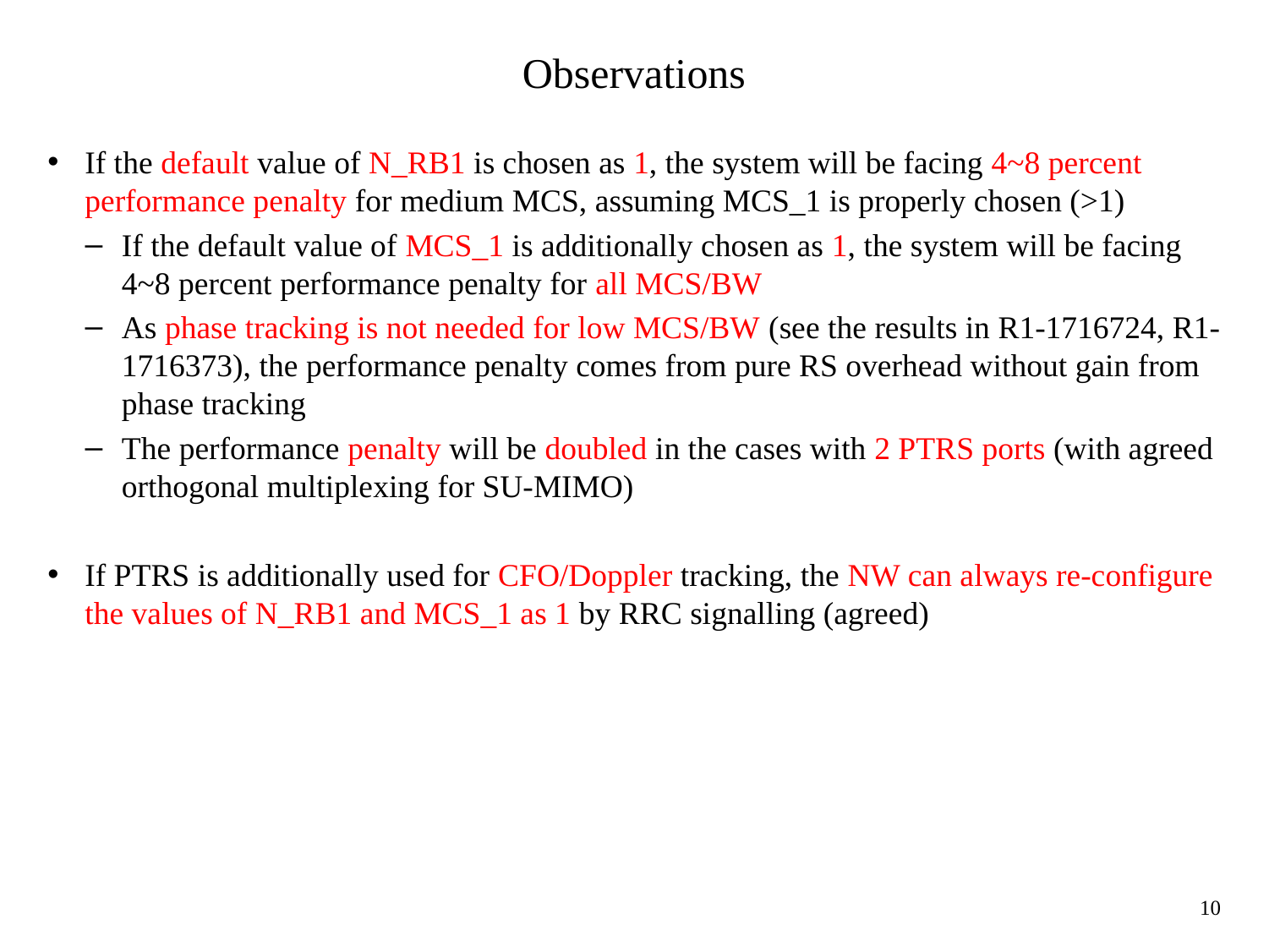

# Observations
If the default value of N_RB1 is chosen as 1, the system will be facing 4~8 percent performance penalty for medium MCS, assuming MCS_1 is properly chosen (>1)
If the default value of MCS_1 is additionally chosen as 1, the system will be facing 4~8 percent performance penalty for all MCS/BW
As phase tracking is not needed for low MCS/BW (see the results in R1-1716724, R1-1716373), the performance penalty comes from pure RS overhead without gain from phase tracking
The performance penalty will be doubled in the cases with 2 PTRS ports (with agreed orthogonal multiplexing for SU-MIMO)

If PTRS is additionally used for CFO/Doppler tracking, the NW can always re-configure the values of N_RB1 and MCS_1 as 1 by RRC signalling (agreed)

10